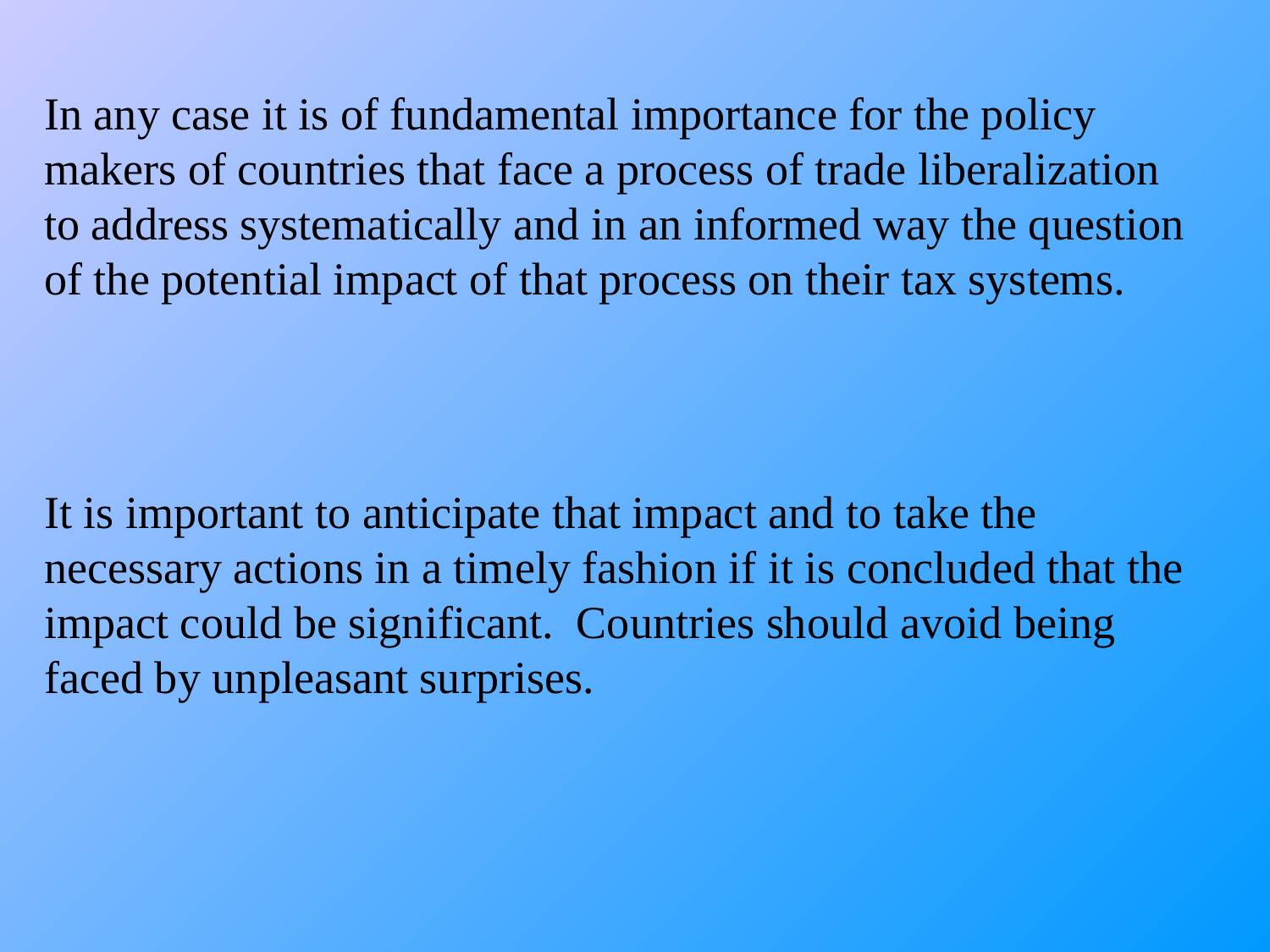

In any case it is of fundamental importance for the policy makers of countries that face a process of trade liberalization to address systematically and in an informed way the question of the potential impact of that process on their tax systems.

It is important to anticipate that impact and to take the necessary actions in a timely fashion if it is concluded that the impact could be significant.  Countries should avoid being faced by unpleasant surprises.